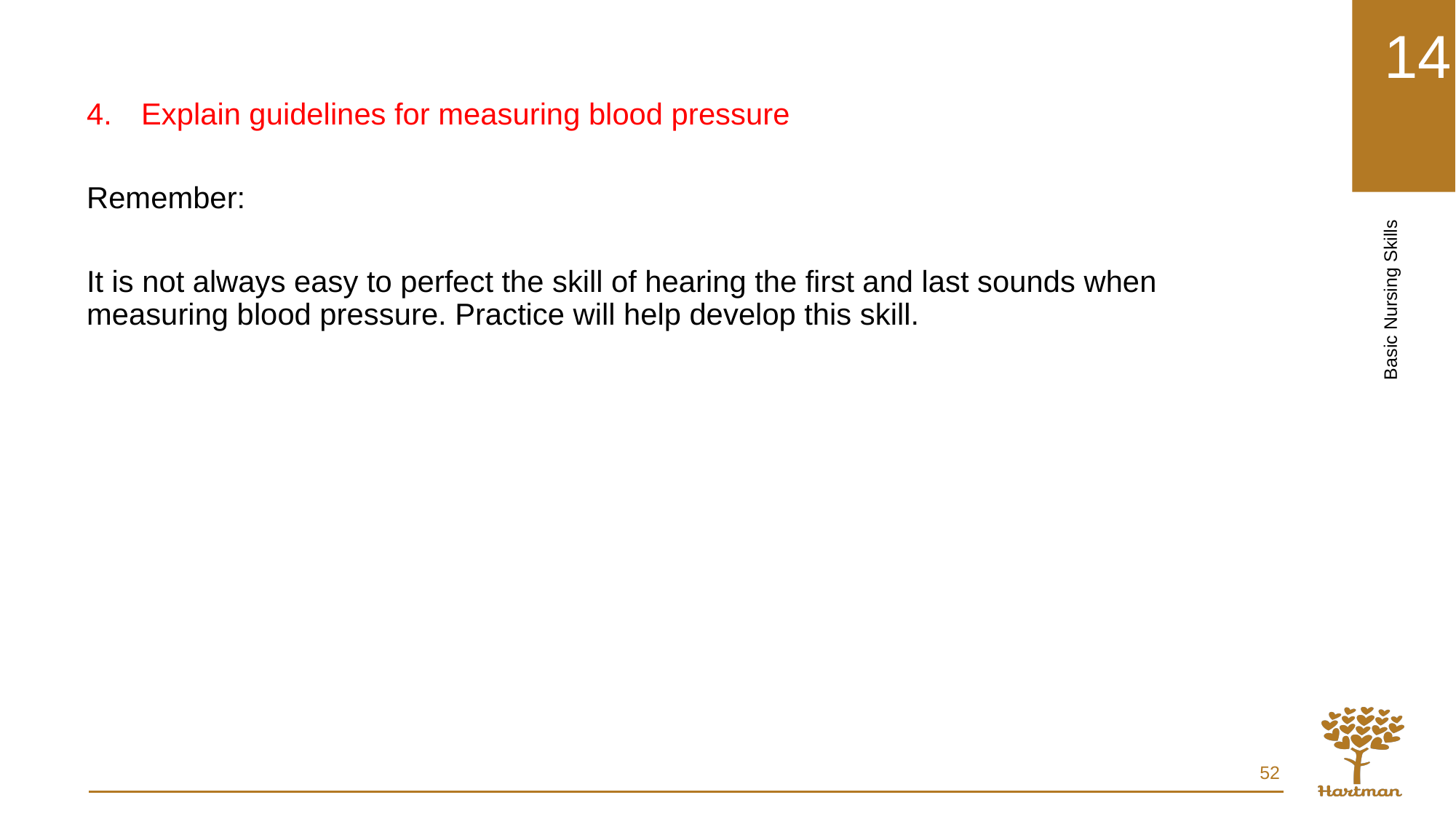

Explain guidelines for measuring blood pressure

Remember:

It is not always easy to perfect the skill of hearing the first and last sounds when measuring blood pressure. Practice will help develop this skill.

52